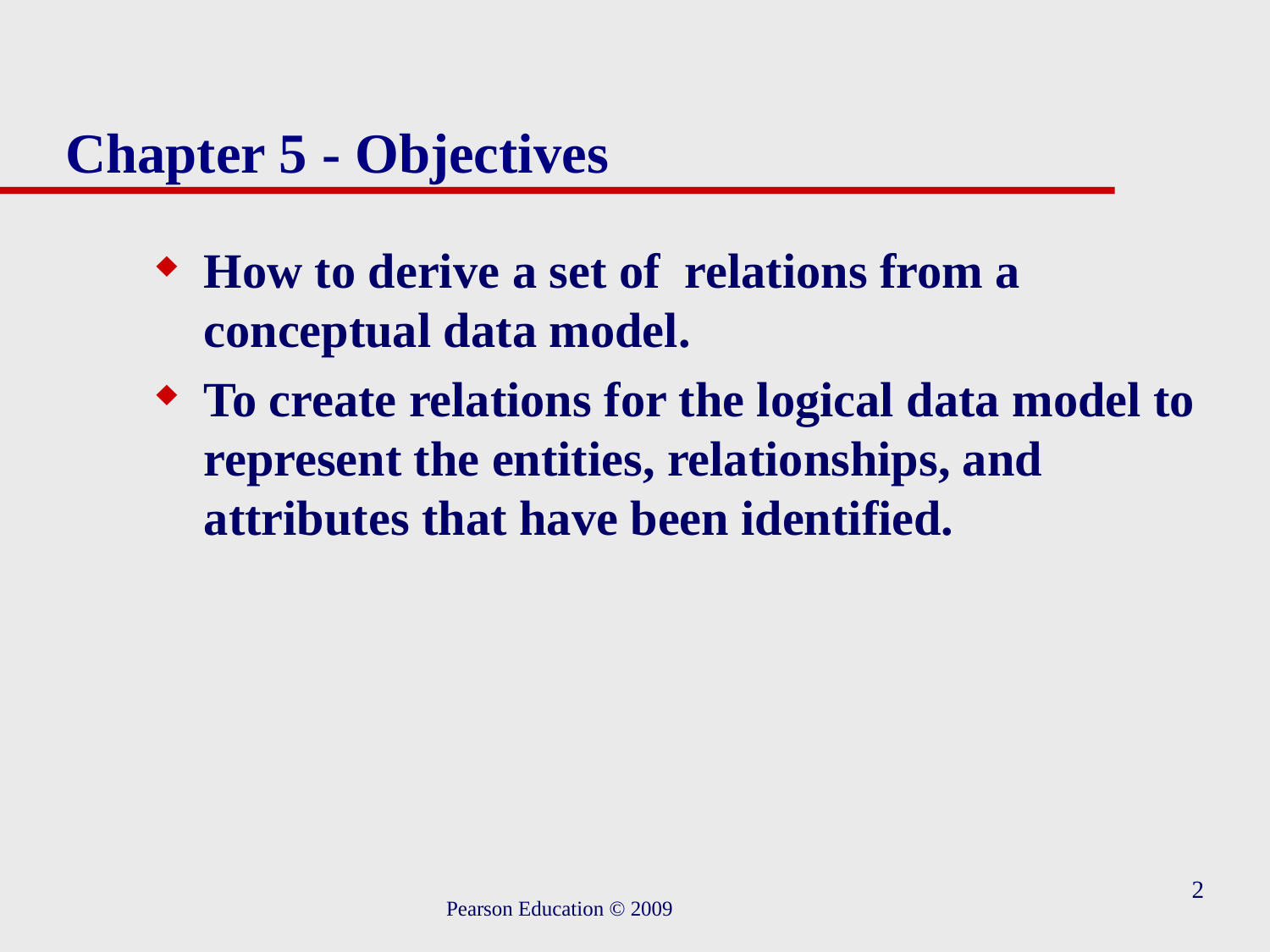

# Chapter 5 - Objectives
How to derive a set of  relations from a conceptual data model.
To create relations for the logical data model to represent the entities, relationships, and attributes that have been identified.

2
Pearson Education © 2009